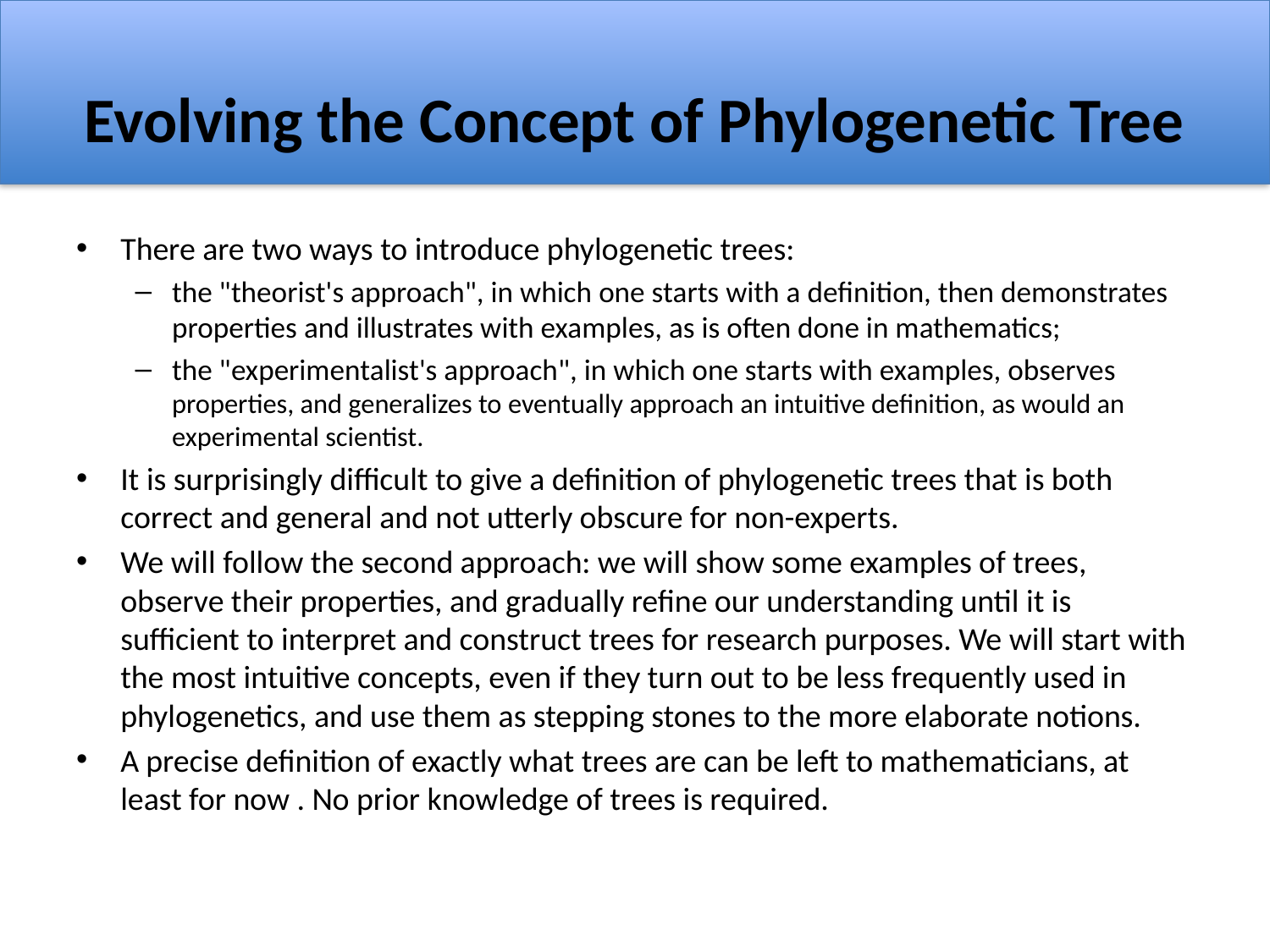

# Evolving the Concept of Phylogenetic Tree
There are two ways to introduce phylogenetic trees:
the "theorist's approach", in which one starts with a definition, then demonstrates properties and illustrates with examples, as is often done in mathematics;
the "experimentalist's approach", in which one starts with examples, observes properties, and generalizes to eventually approach an intuitive definition, as would an experimental scientist.
It is surprisingly difficult to give a definition of phylogenetic trees that is both correct and general and not utterly obscure for non-experts.
We will follow the second approach: we will show some examples of trees, observe their properties, and gradually refine our understanding until it is sufficient to interpret and construct trees for research purposes. We will start with the most intuitive concepts, even if they turn out to be less frequently used in phylogenetics, and use them as stepping stones to the more elaborate notions.
A precise definition of exactly what trees are can be left to mathematicians, at least for now . No prior knowledge of trees is required.